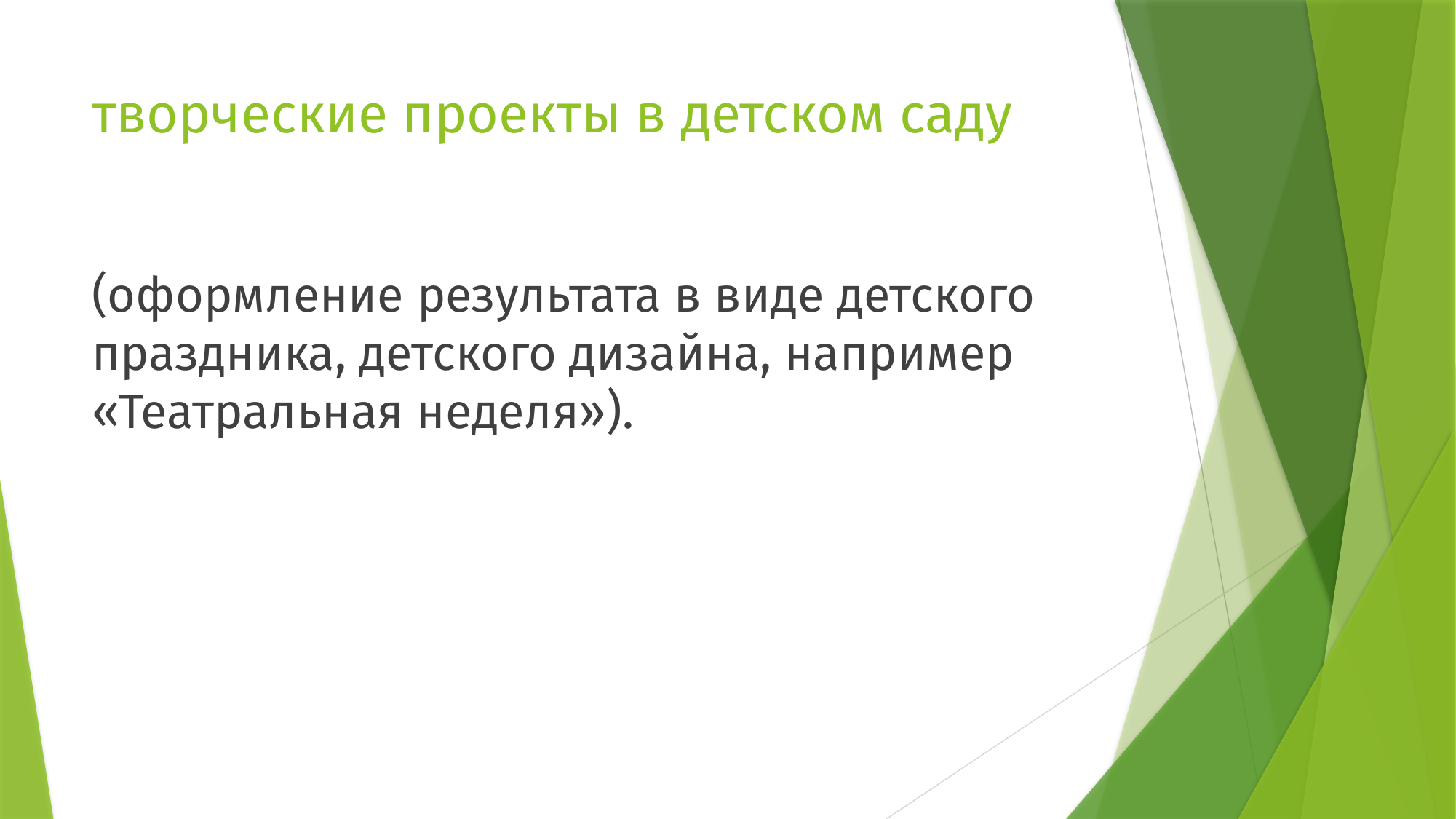

# творческие проекты в детском саду
(оформление результата в виде детского праздника, детского дизайна, например «Театральная неделя»).